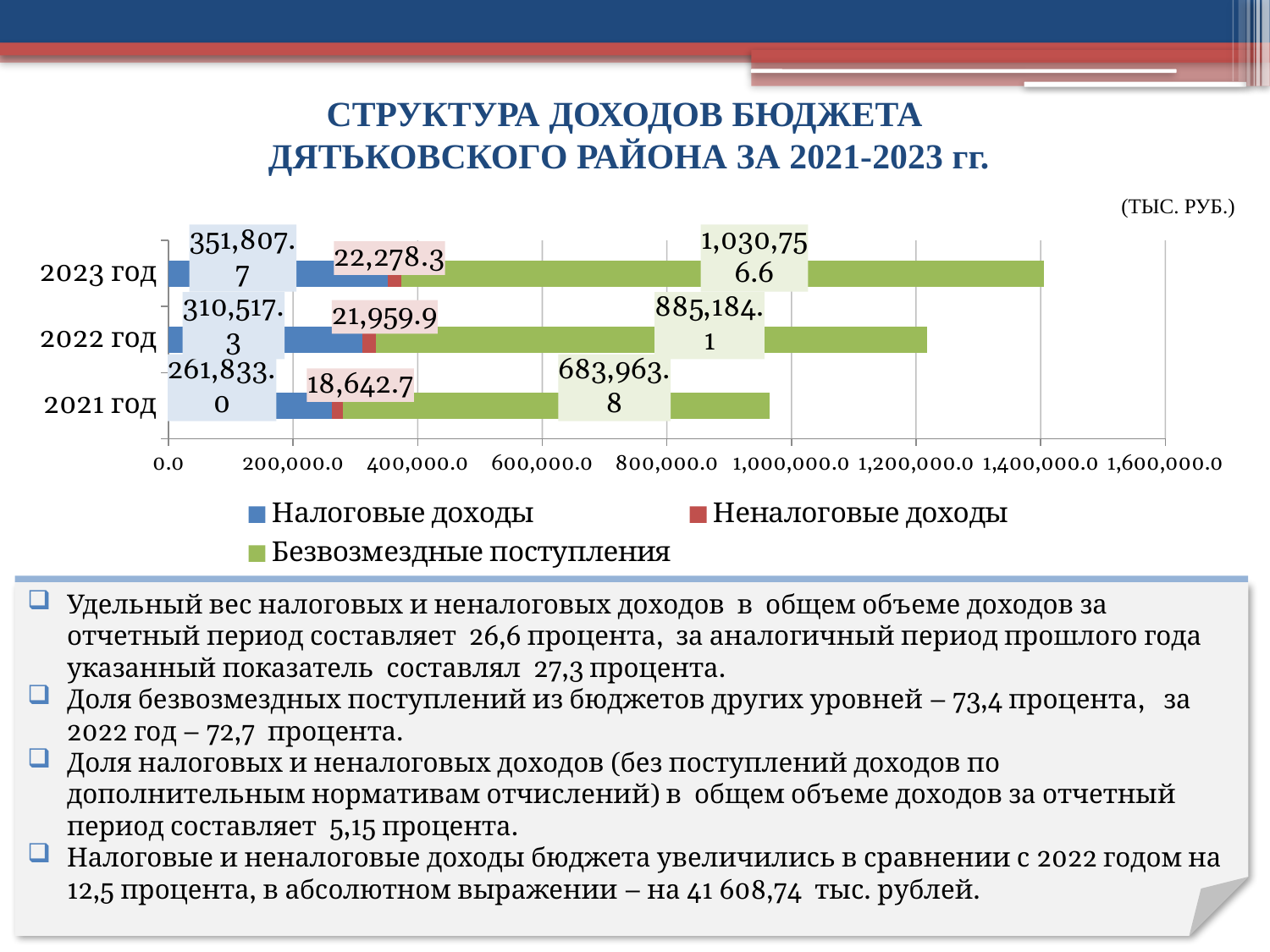

# СТРУКТУРА ДОХОДОВ БЮДЖЕТА ДЯТЬКОВСКОГО РАЙОНА ЗА 2021-2023 гг.
(ТЫС. РУБ.)

### Chart

| Category | Налоговые доходы  | Неналоговые доходы  | Безвозмездные поступления |
|---|---|---|---|
| 2021 год | 261833.0 | 18642.7 | 683963.757 |
| 2022 год | 310517.3 | 21959.9 | 885184.08 |
| 2023 год | 351807.65 | 22278.29 | 1030756.6 |
Удельный вес налоговых и неналоговых доходов  в  общем объеме доходов за отчетный период составляет  26,6 процента,  за аналогичный период прошлого года указанный показатель  составлял  27,3 процента.
Доля безвозмездных поступлений из бюджетов других уровней – 73,4 процента,   за  2022 год – 72,7  процента.
Доля налоговых и неналоговых доходов (без поступлений доходов по дополнительным нормативам отчислений) в  общем объеме доходов за отчетный период составляет  5,15 процента.
Налоговые и неналоговые доходы бюджета увеличились в сравнении с 2022 годом на 12,5 процента, в абсолютном выражении – на 41 608,74  тыс. рублей.